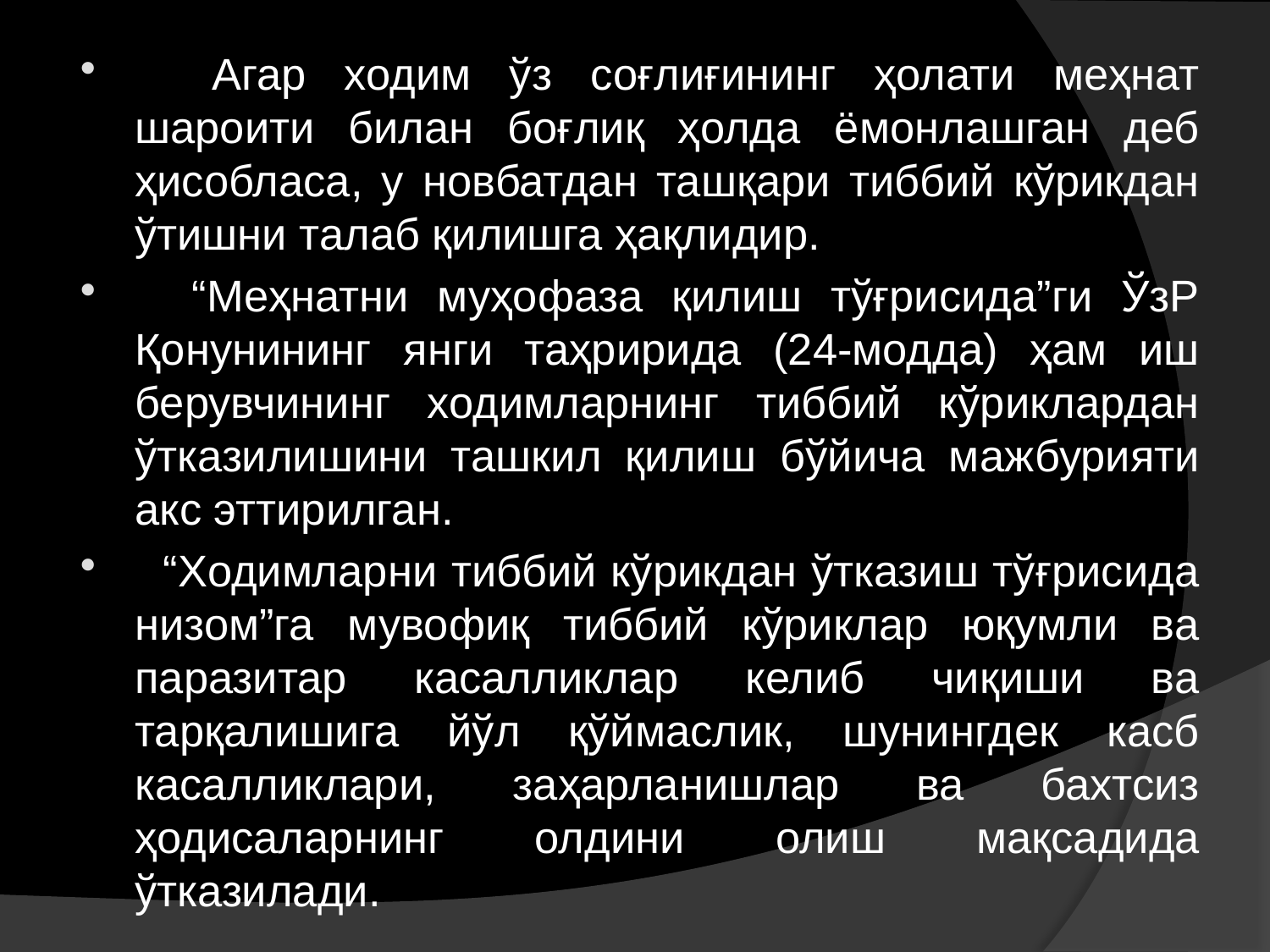

Агар ходим ўз соғлиғининг ҳолати меҳнат шароити билан боғлиқ ҳолда ёмонлашган деб ҳисобласа, у новбатдан ташқари тиббий кўрикдан ўтишни талаб қилишга ҳақлидир.
  “Меҳнатни муҳофаза қилиш тўғрисида”ги ЎзР Қонунининг янги таҳририда (24-модда) ҳам иш берувчининг ходимларнинг тиббий кўриклардан ўтказилишини ташкил қилиш бўйича мажбурияти акс эттирилган.
  “Ходимларни тиббий кўрикдан ўтказиш тўғрисида низом”га мувофиқ тиббий кўриклар юқумли ва паразитар касалликлар келиб чиқиши ва тарқалишига йўл қўймаслик, шунингдек касб касалликлари, заҳарланишлар ва бахтсиз ҳодисаларнинг олдини олиш мақсадида ўтказилади.